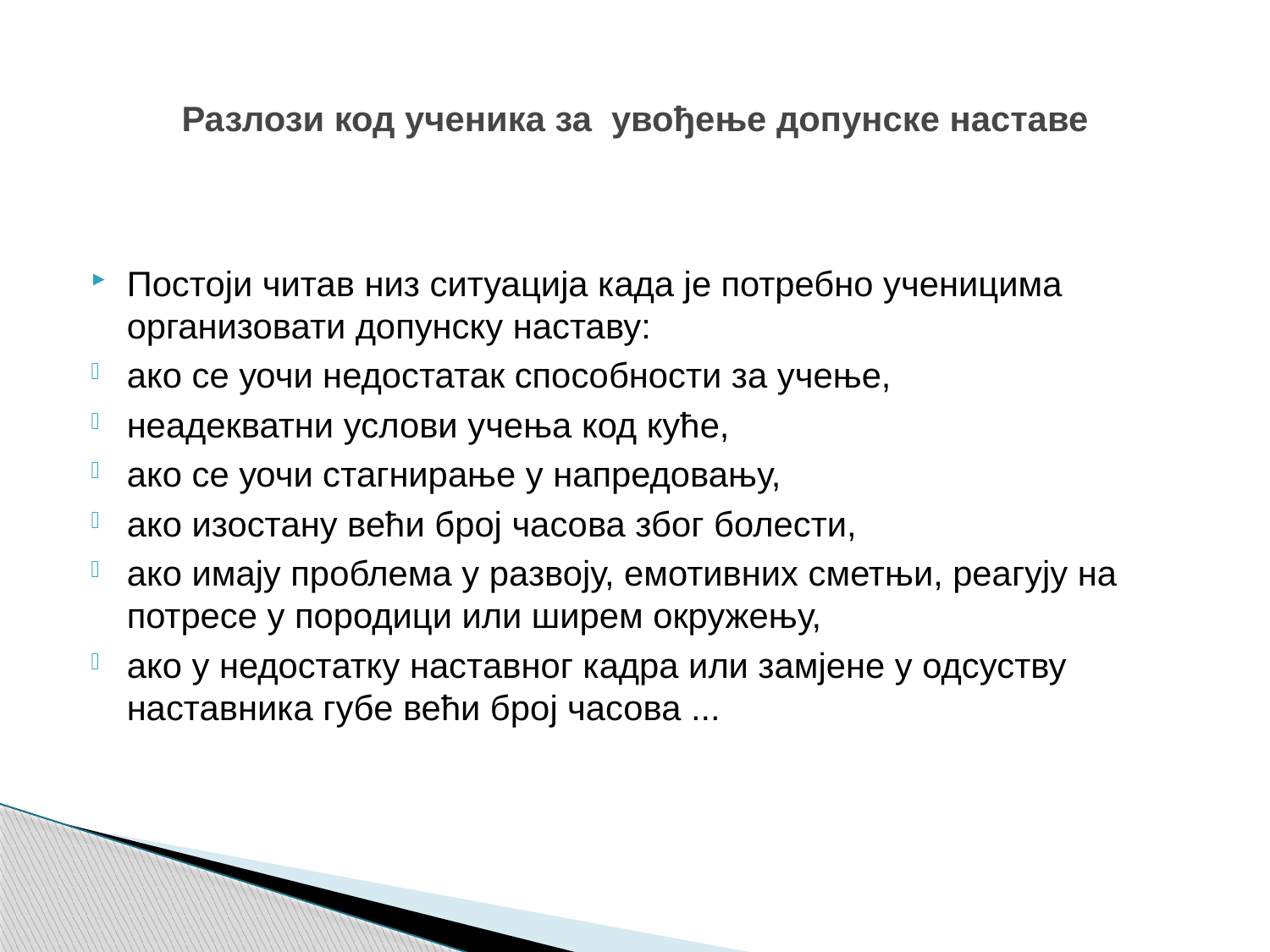

# Разлози код ученика за  увођење допунске наставе

Постоји читав низ ситуација када је потребно ученицима организовати допунску наставу:
ако се уочи недостатак способности за учење,
неадекватни услови учeња код кућe,
ако се уочи стагнирање у напредовању,
ако изостану већи број часова због болести,
ако имају проблема у развоју, емотивних сметњи, реагују на потресе у породици или ширем окружењу,
ако у недостатку наставног кадра или замјене у одсуству наставника губе већи број часова ...